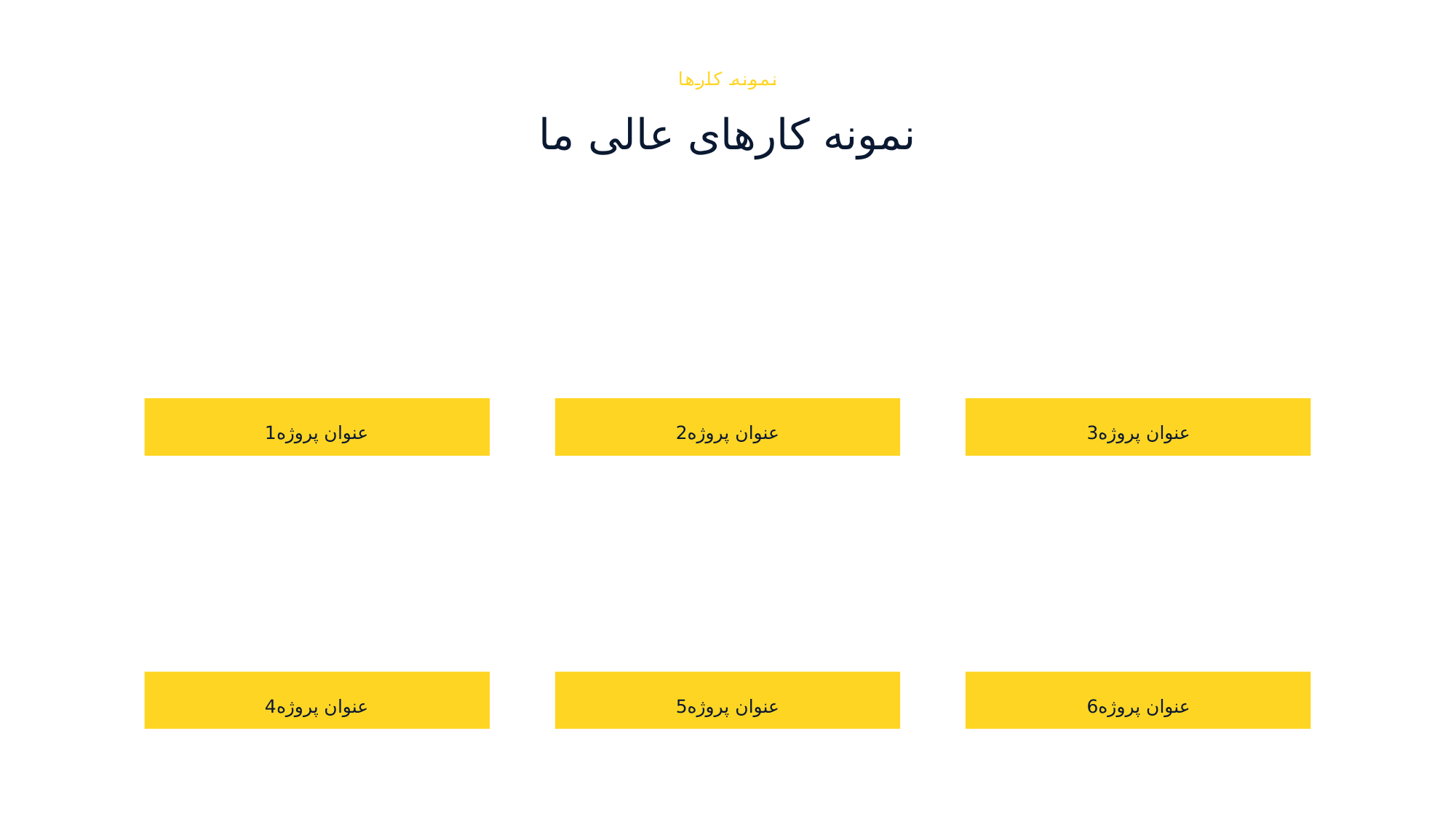

نمونه کارها
نمونه کارهای عالی ما

عنوان پروژه3
عنوان پروژه2
عنوان پروژه1

عنوان پروژه6
عنوان پروژه5
عنوان پروژه4